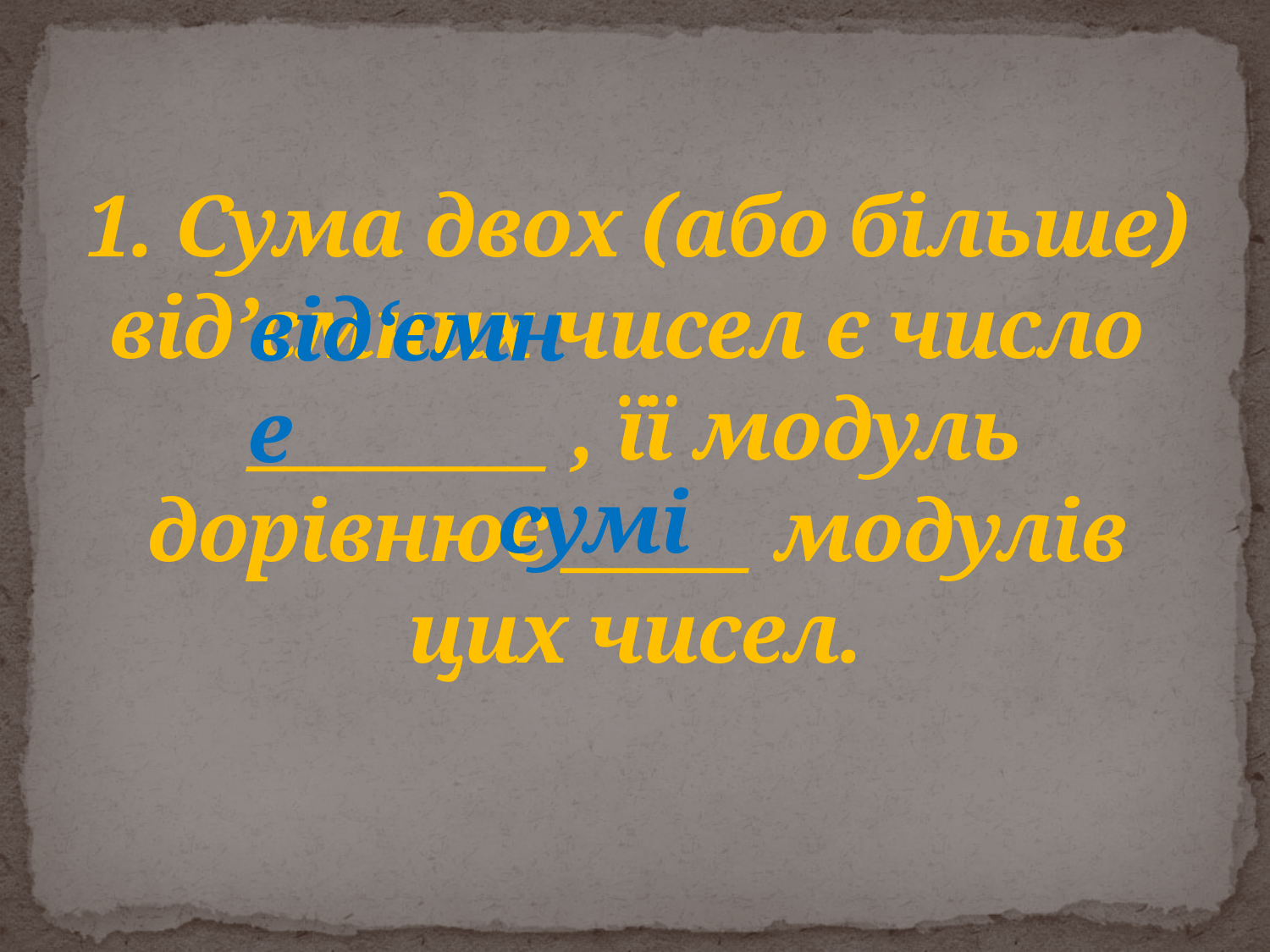

1. Сума двох (або більше) від’ємних чисел є число  ________ , її модуль дорівнює _____ модулів цих чисел.
# від‘ємне
сумі